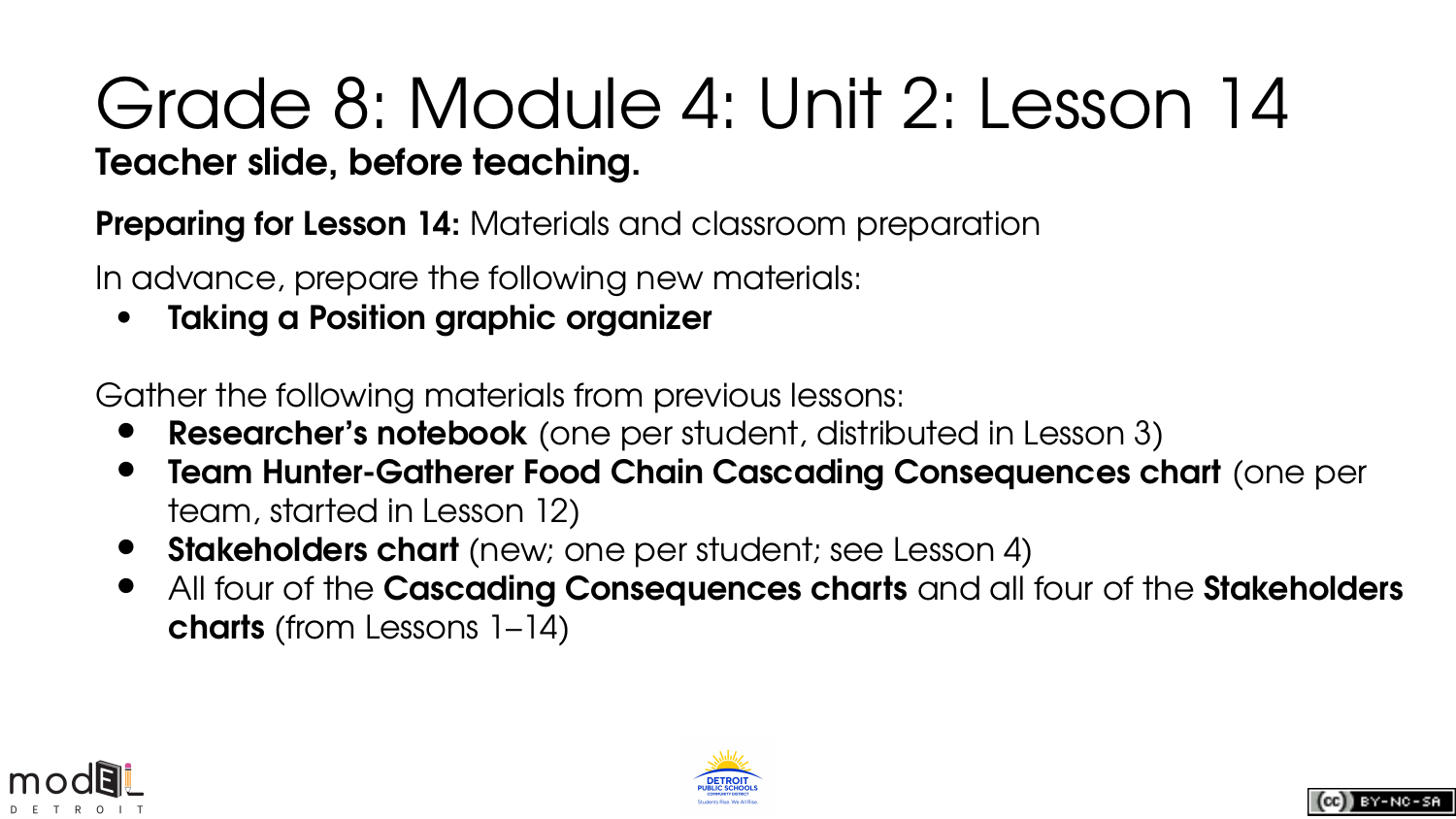

# Grade 8: Module 4: Unit 2: Lesson 14
Teacher slide, before teaching.

Preparing for Lesson 14: Materials and classroom preparation
In advance, prepare the following new materials:
Taking a Position graphic organizer

Gather the following materials from previous lessons:
Researcher’s notebook (one per student, distributed in Lesson 3)
Team Hunter-Gatherer Food Chain Cascading Consequences chart (one per team, started in Lesson 12)
Stakeholders chart (new; one per student; see Lesson 4)
All four of the Cascading Consequences charts and all four of the Stakeholders charts (from Lessons 1–14)